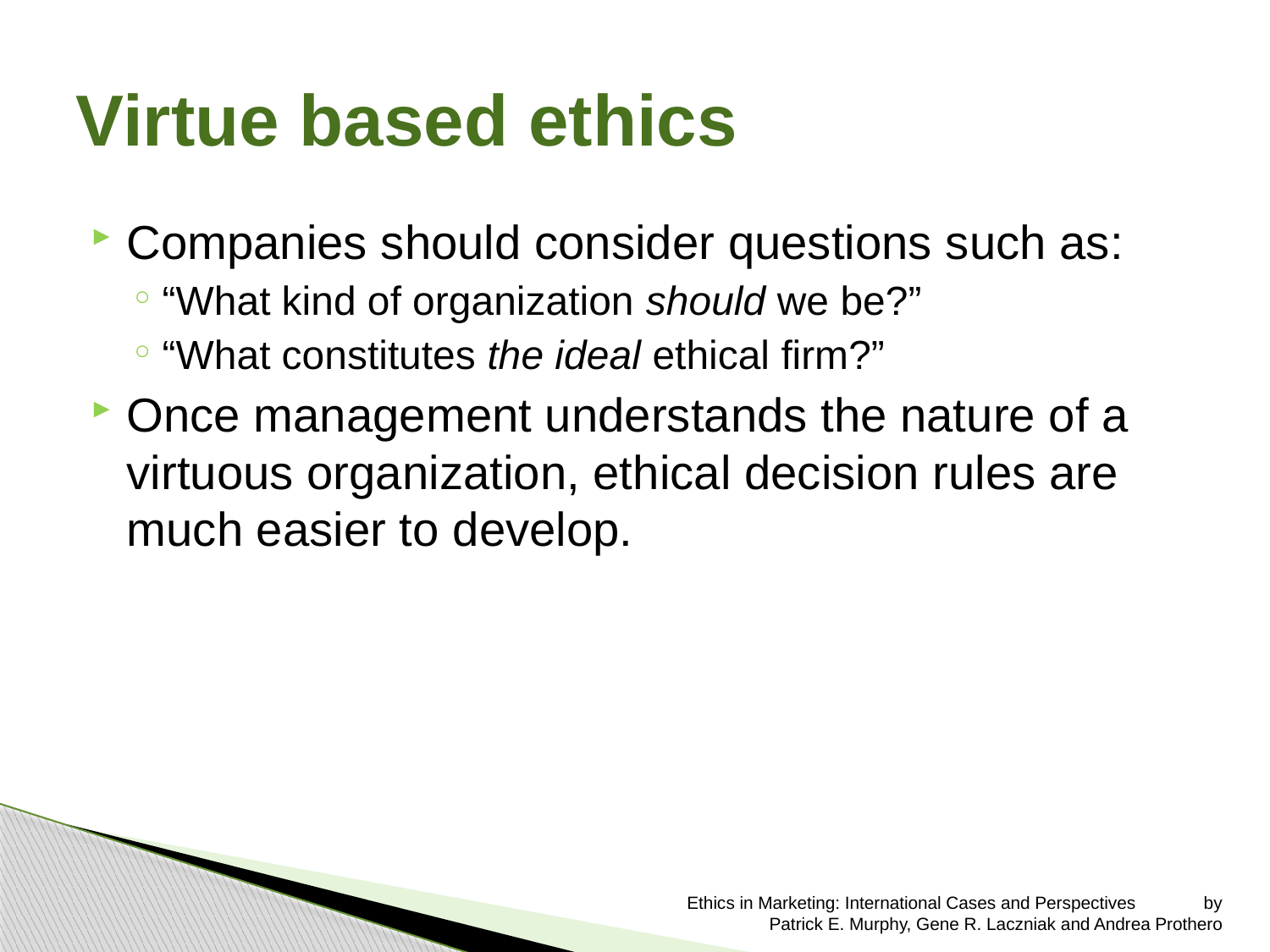

# Virtue based ethics
Companies should consider questions such as:
“What kind of organization should we be?”
“What constitutes the ideal ethical firm?”
Once management understands the nature of a virtuous organization, ethical decision rules are much easier to develop.

    Ethics in Marketing: International Cases and Perspectives              by Patrick E. Murphy, Gene R. Laczniak and Andrea Prothero